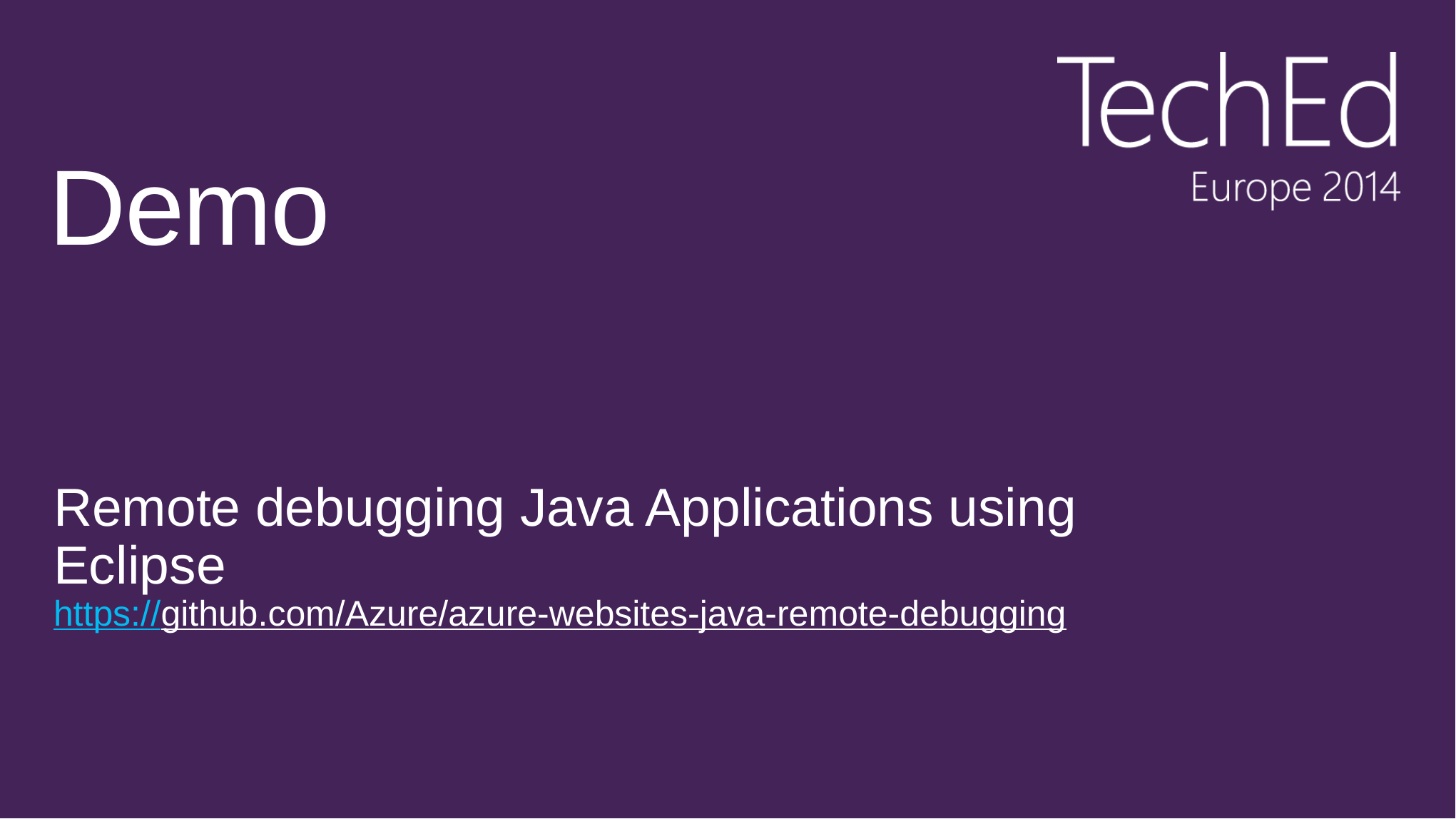

# Demo
Remote debugging Java Applications using Eclipse
https://github.com/Azure/azure-websites-java-remote-debugging